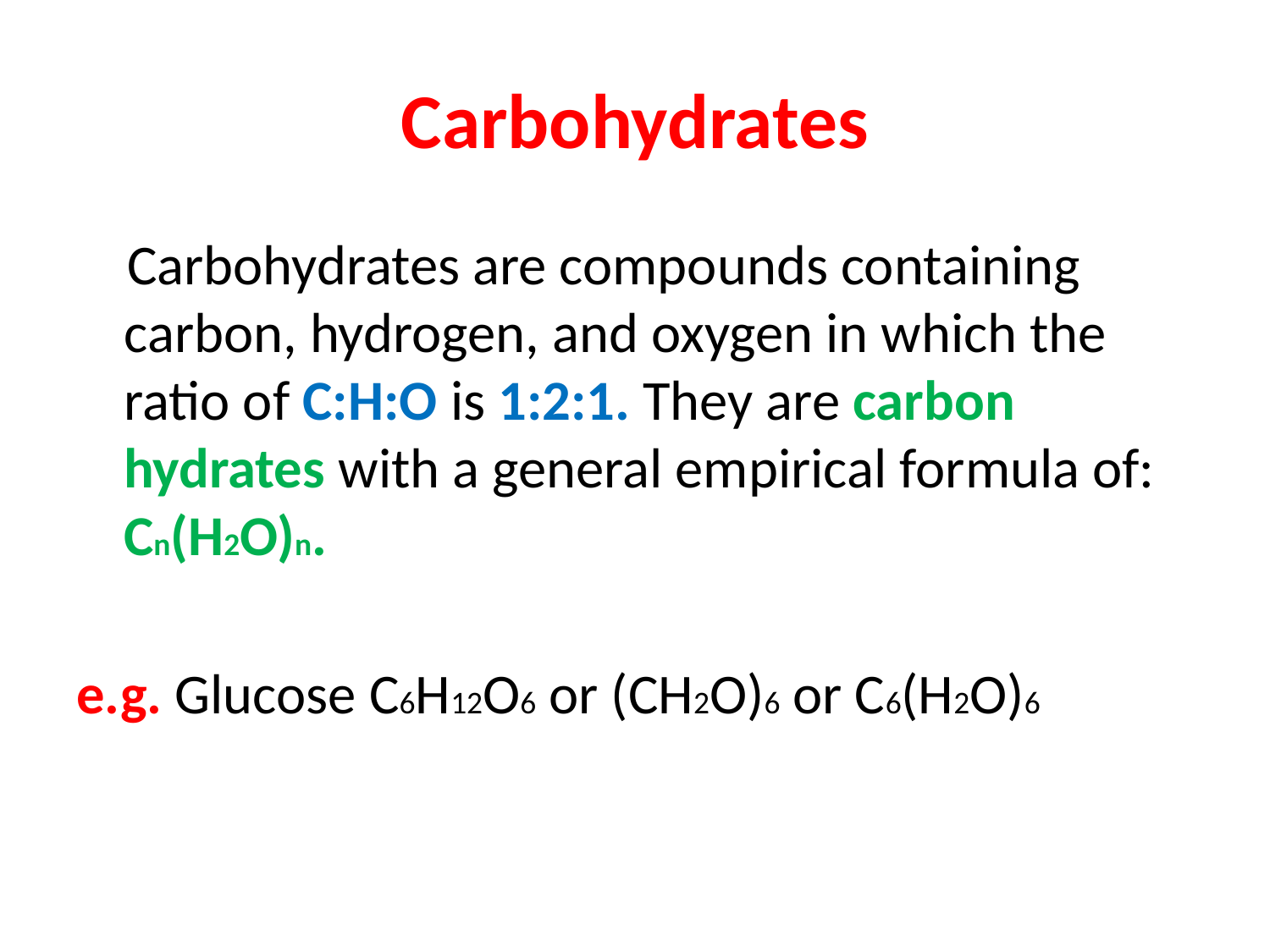

# Carbohydrates
    Carbohydrates are compounds containing carbon, hydrogen, and oxygen in which the ratio of C:H:O is 1:2:1. They are carbon hydrates with a general empirical formula of: Cn(H2O)n.

e.g. Glucose C6H12O6 or (CH2O)6 or C6(H2O)6